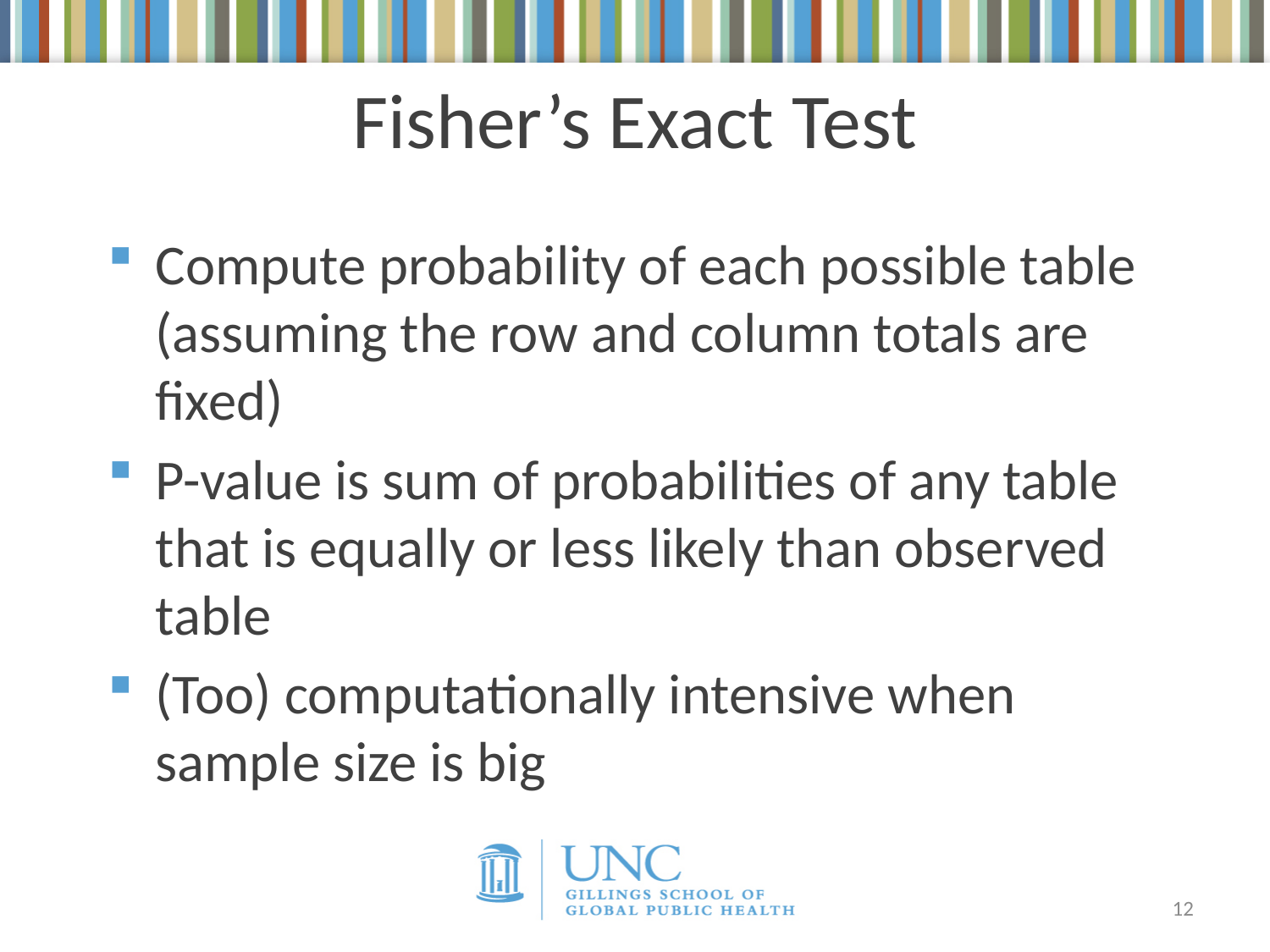

# Fisher’s Exact Test
Compute probability of each possible table (assuming the row and column totals are fixed)
P-value is sum of probabilities of any table that is equally or less likely than observed table
(Too) computationally intensive when sample size is big
12